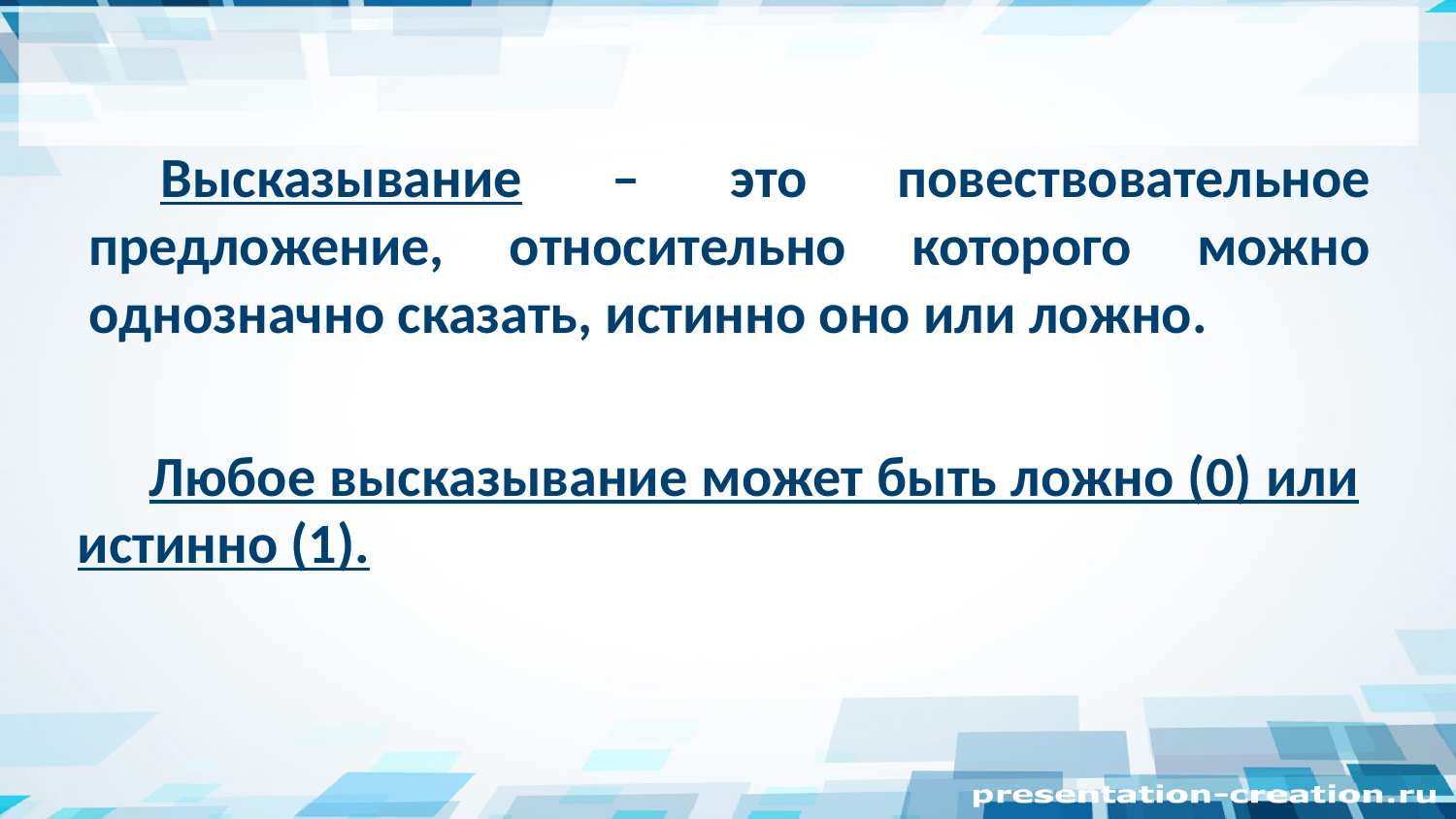

Высказывание – это повествовательное предложение, относительно которого можно однозначно сказать, истинно оно или ложно.
Любое высказывание может быть ложно (0) или истинно (1).